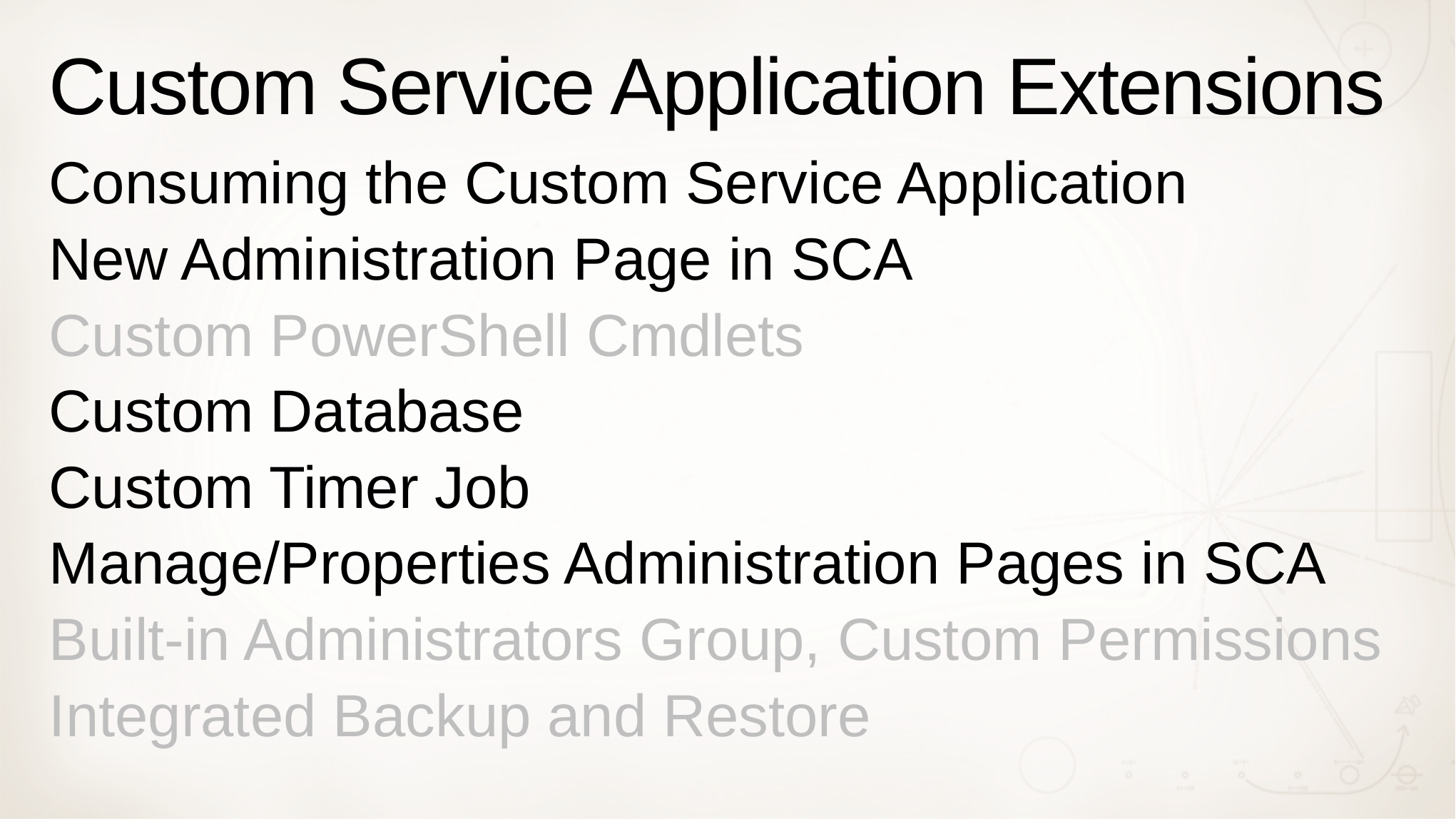

# Custom Service Application Extensions
Consuming the Custom Service Application
New Administration Page in SCA
Custom PowerShell Cmdlets
Custom Database
Custom Timer Job
Manage/Properties Administration Pages in SCA
Built-in Administrators Group, Custom Permissions
Integrated Backup and Restore